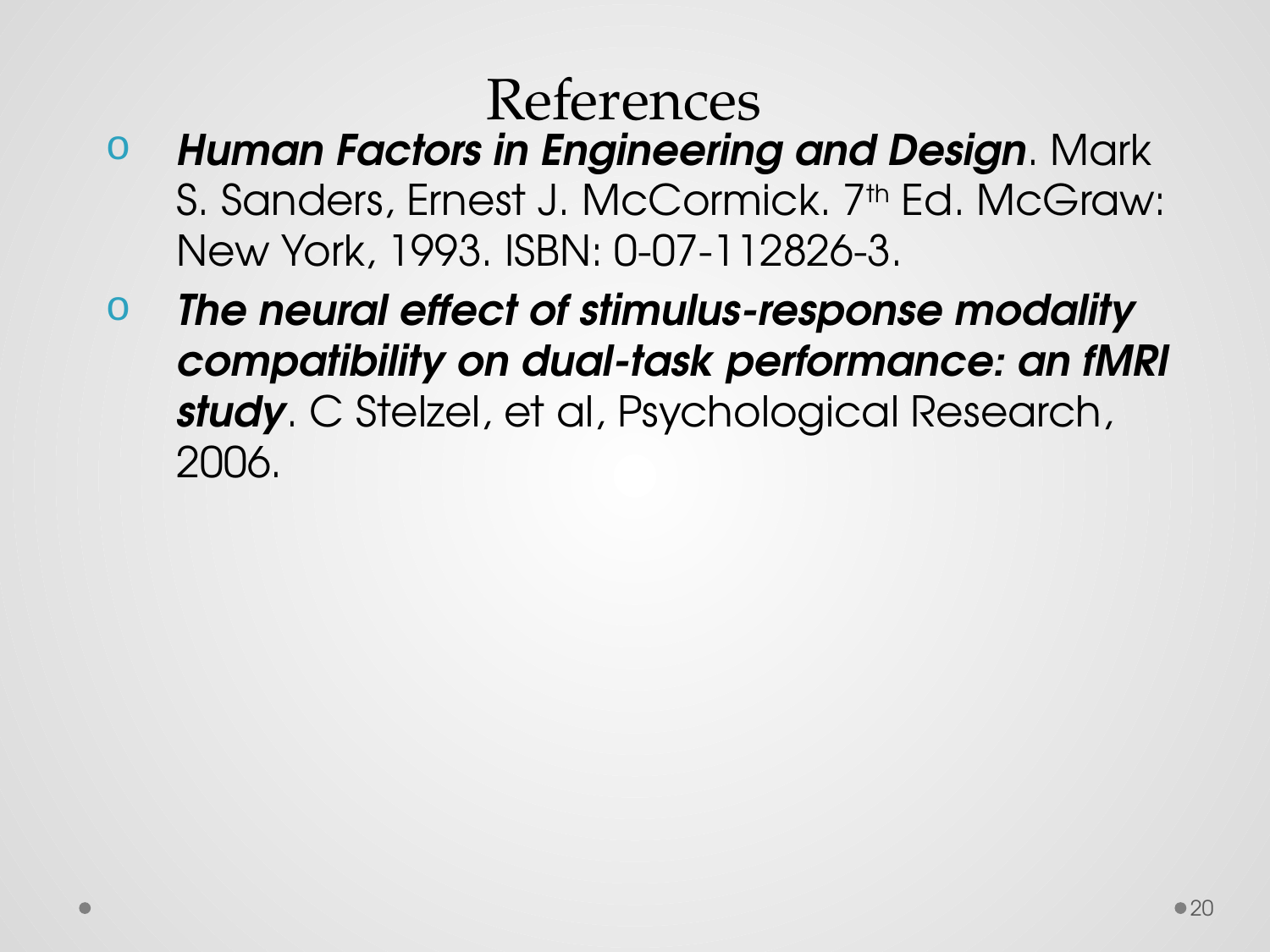

# References

Human Factors in Engineering and Design. Mark S. Sanders, Ernest J. McCormick. 7th Ed. McGraw: New York, 1993. ISBN: 0-07-112826-3.
The neural effect of stimulus-response modality compatibility on dual-task performance: an fMRI study. C Stelzel, et al, Psychological Research, 2006.
20